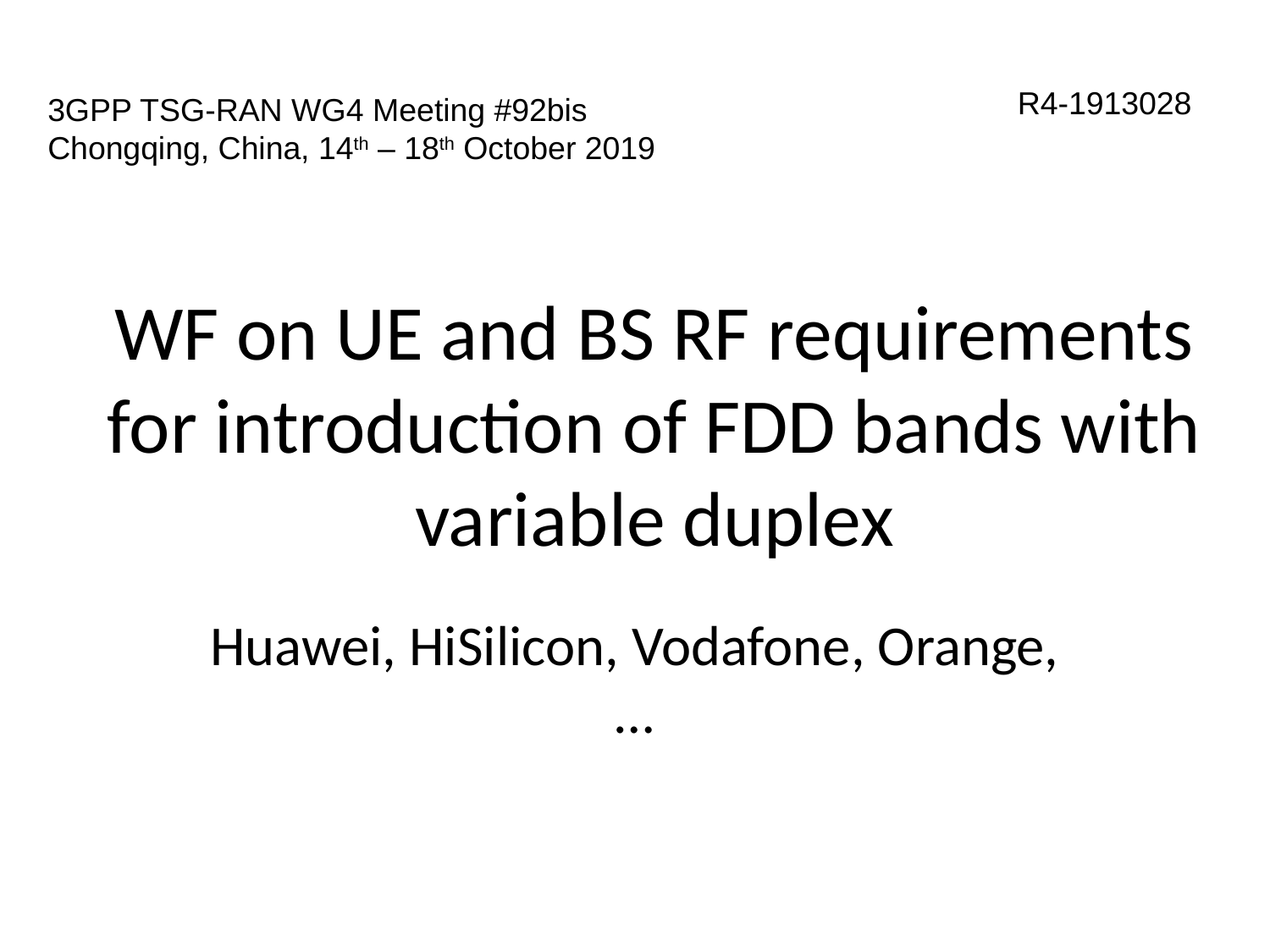

# 3GPP TSG-RAN WG4 Meeting #92bis Chongqing, China, 14th – 18th October 2019
R4-1913028
WF on UE and BS RF requirements for introduction of FDD bands with variable duplex
Huawei, HiSilicon, Vodafone, Orange, …